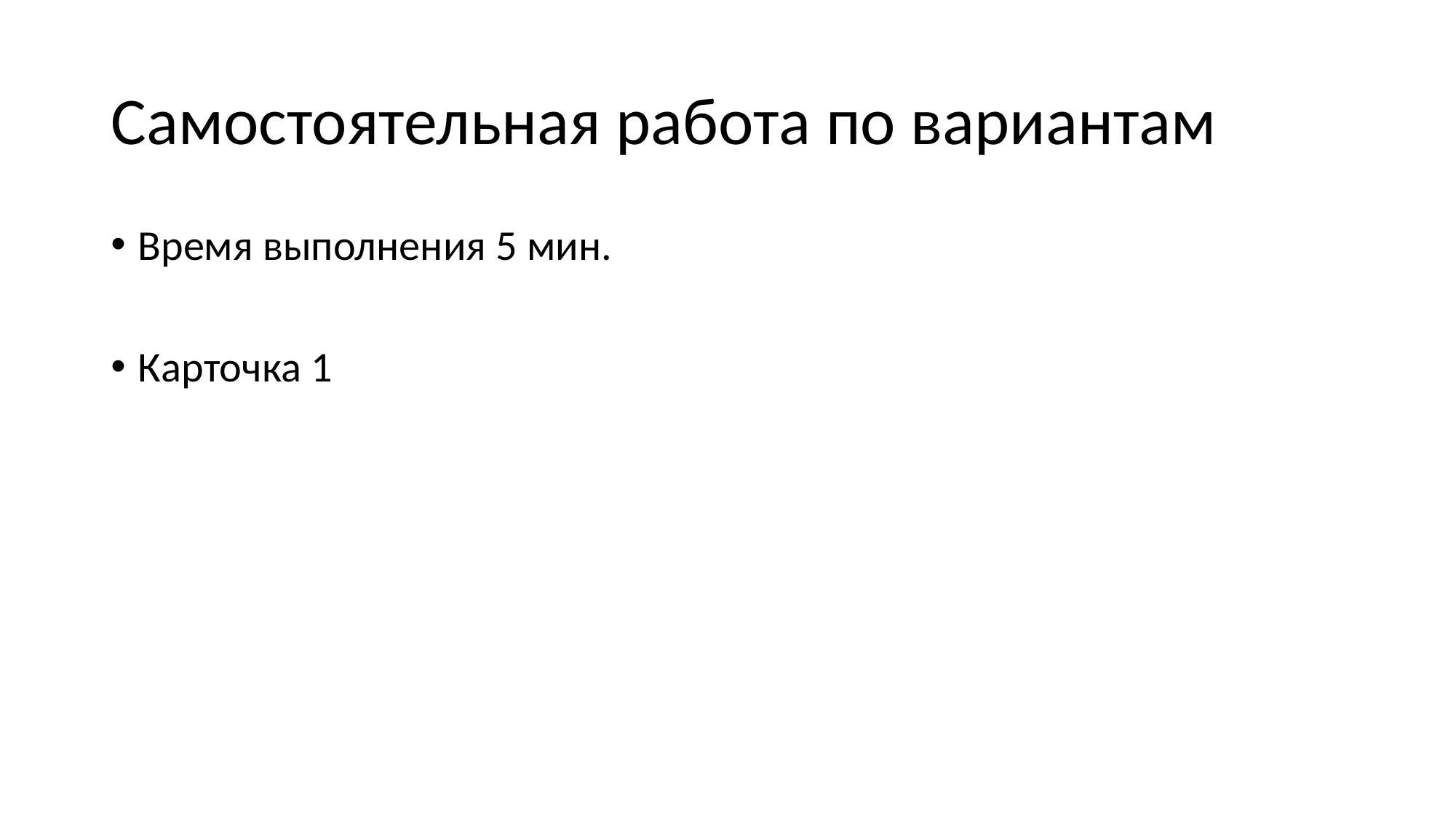

# Самостоятельная работа по вариантам
Время выполнения 5 мин.

Карточка 1